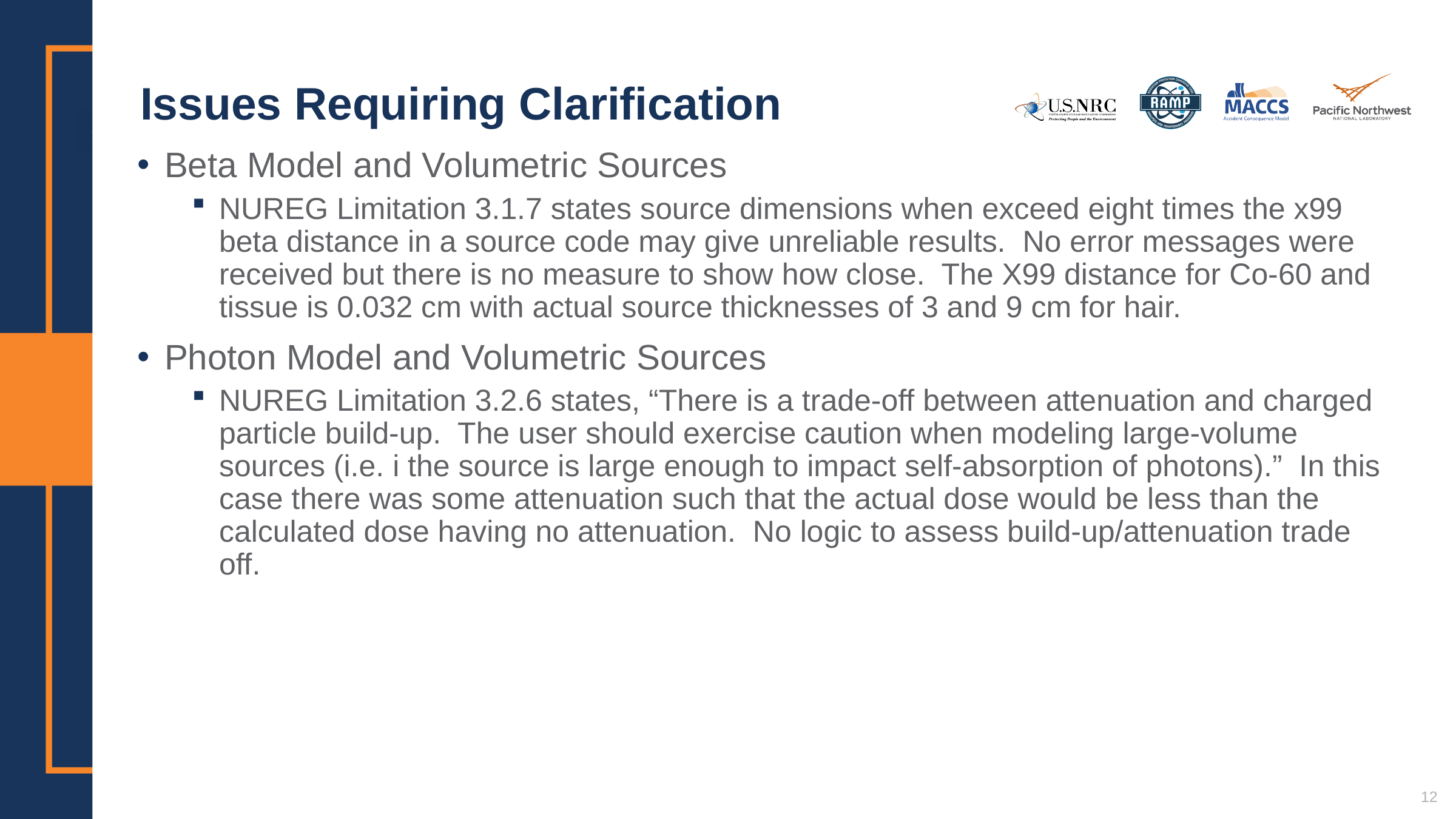

# Issues Requiring Clarification
Beta Model and Volumetric Sources
NUREG Limitation 3.1.7 states source dimensions when exceed eight times the x99 beta distance in a source code may give unreliable results.  No error messages were received but there is no measure to show how close.  The X99 distance for Co-60 and tissue is 0.032 cm with actual source thicknesses of 3 and 9 cm for hair.
Photon Model and Volumetric Sources
NUREG Limitation 3.2.6 states, “There is a trade-off between attenuation and charged particle build-up.  The user should exercise caution when modeling large-volume sources (i.e. i the source is large enough to impact self-absorption of photons).”  In this case there was some attenuation such that the actual dose would be less than the calculated dose having no attenuation.  No logic to assess build-up/attenuation trade off.

12